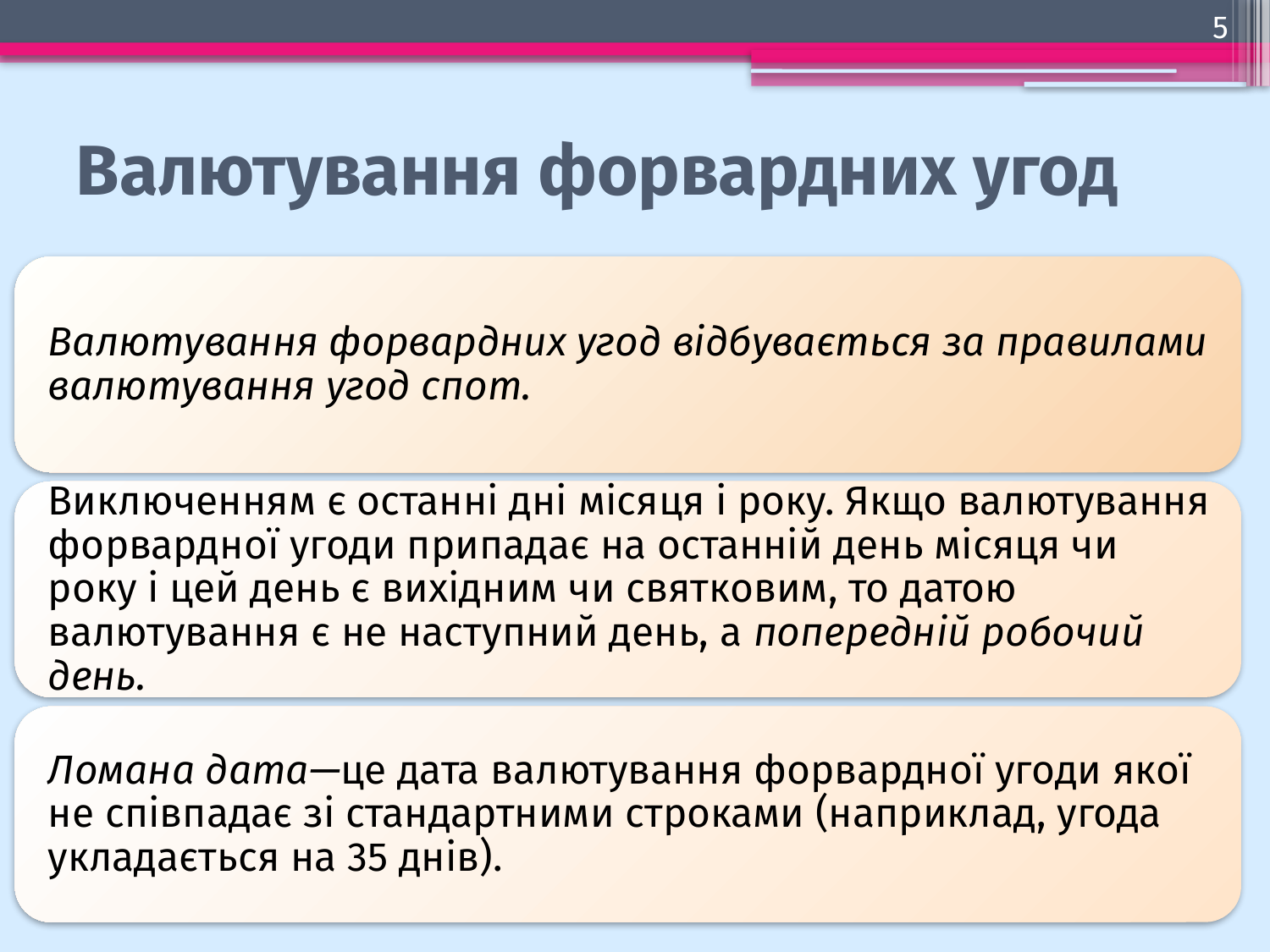

5
# Валютування форвардних угод
Валютування форвардних угод відбувається за правилами валютування угод спот.
Виключенням є останні дні місяця і року. Якщо валютування форвардної угоди припадає на останній день місяця чи року і цей день є вихідним чи святковим, то датою валютування є не наступний день, а попередній робочий день.
Ломана дата—це дата валютування форвардної угоди якої не співпадає зі стандартними строками (наприклад, угода укладається на 35 днів).